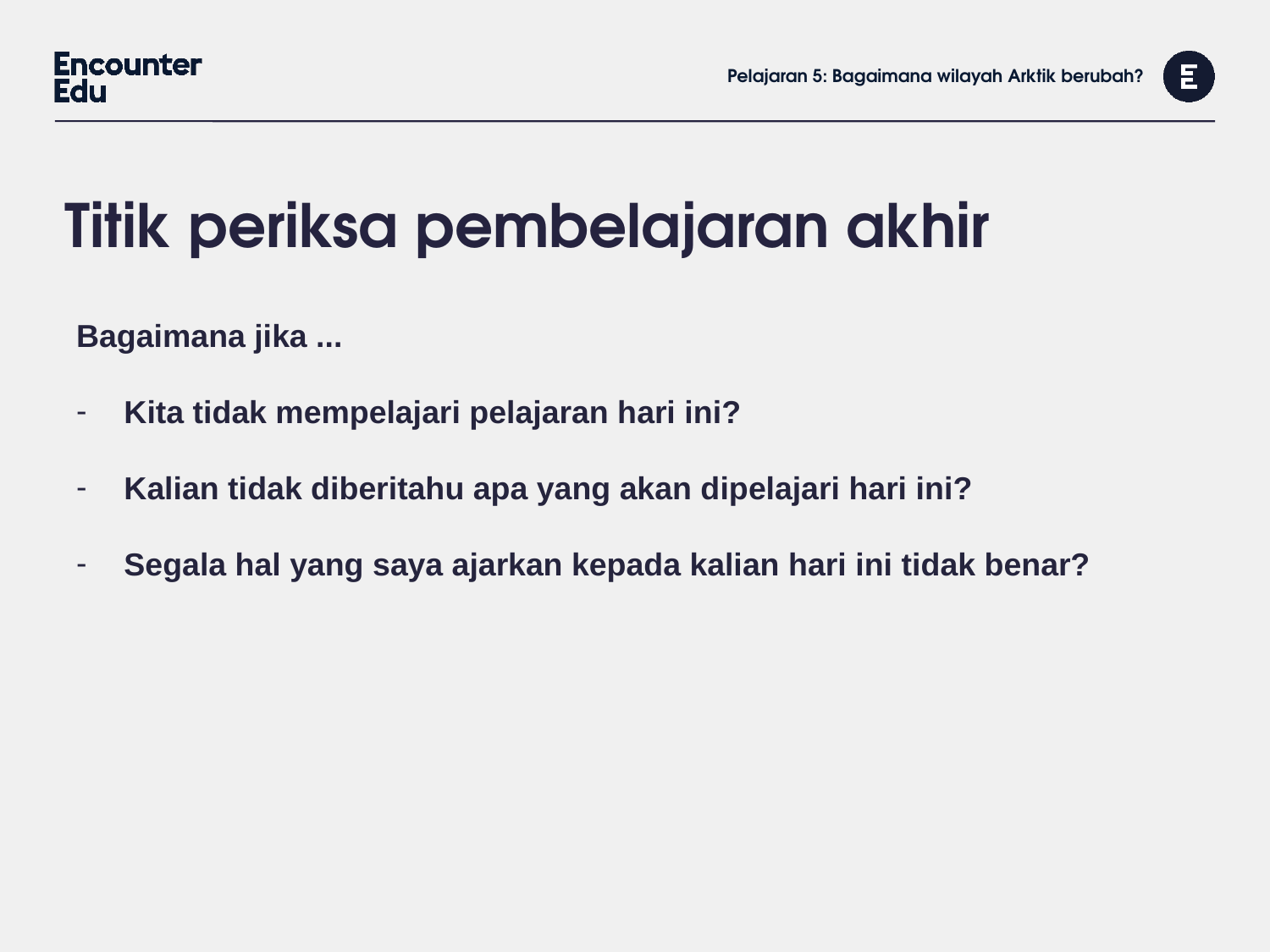

# Pelajaran 5: Bagaimana wilayah Arktik berubah?
Titik periksa pembelajaran akhir
Bagaimana jika ...

Kita tidak mempelajari pelajaran hari ini?

Kalian tidak diberitahu apa yang akan dipelajari hari ini?

Segala hal yang saya ajarkan kepada kalian hari ini tidak benar?